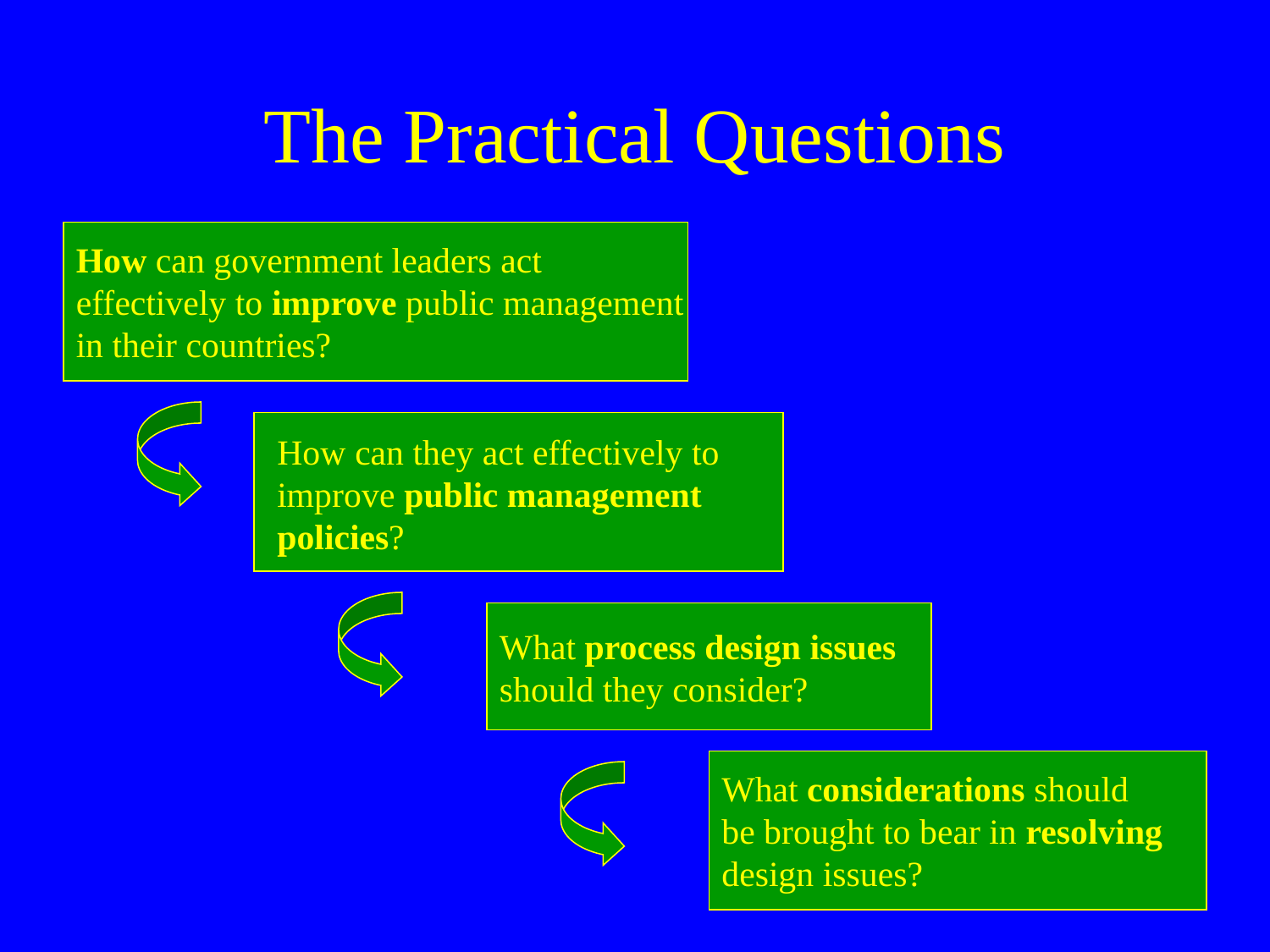

# The Practical Questions
How can government leaders act
effectively to improve public management
in their countries?

How can they act effectively to improve public management policies?

What process design issues
should they consider?
What considerations should
be brought to bear in resolving
design issues?